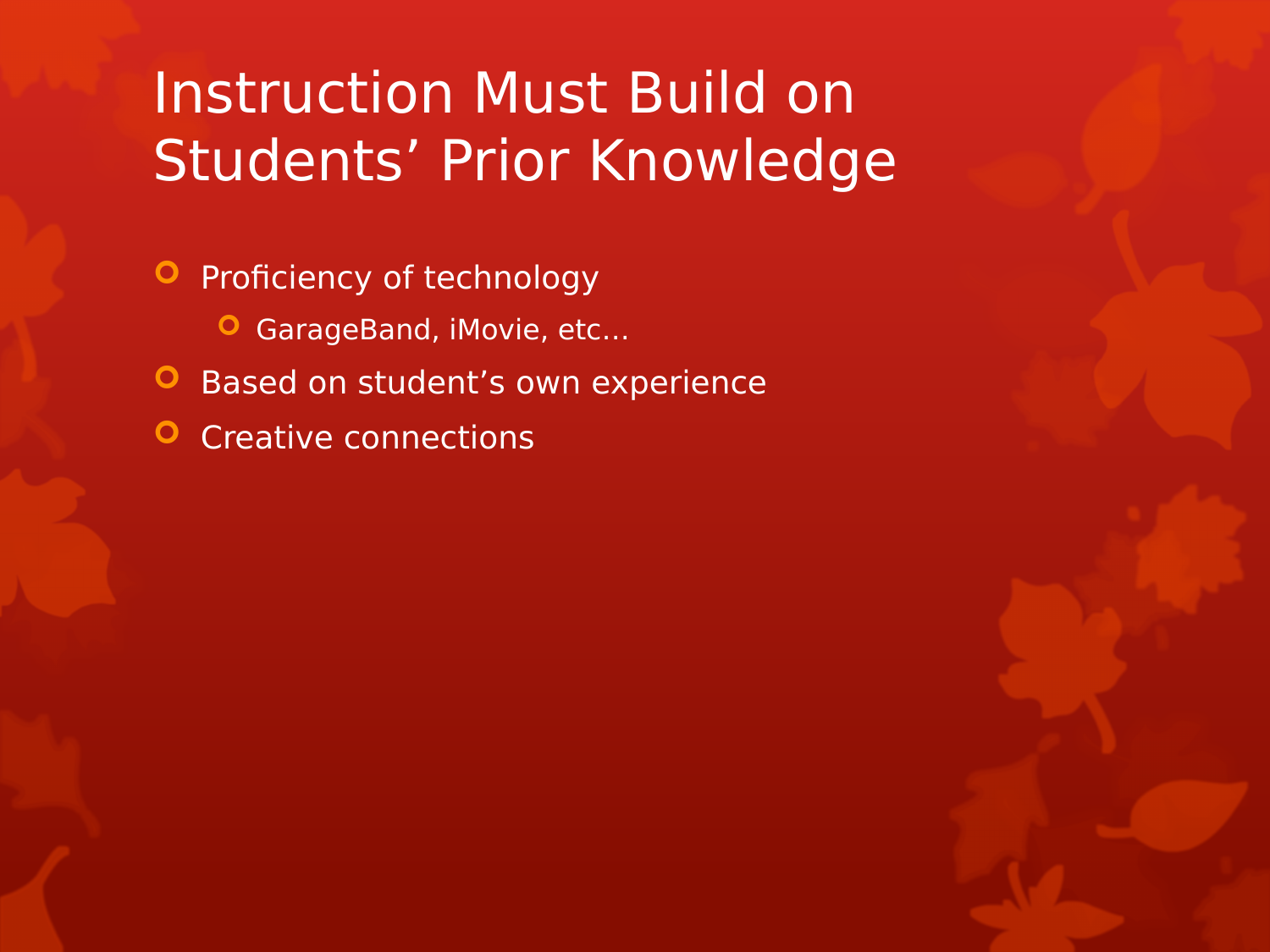

# Instruction Must Build on Students’ Prior Knowledge
Proficiency of technology
GarageBand, iMovie, etc…
Based on student’s own experience
Creative connections